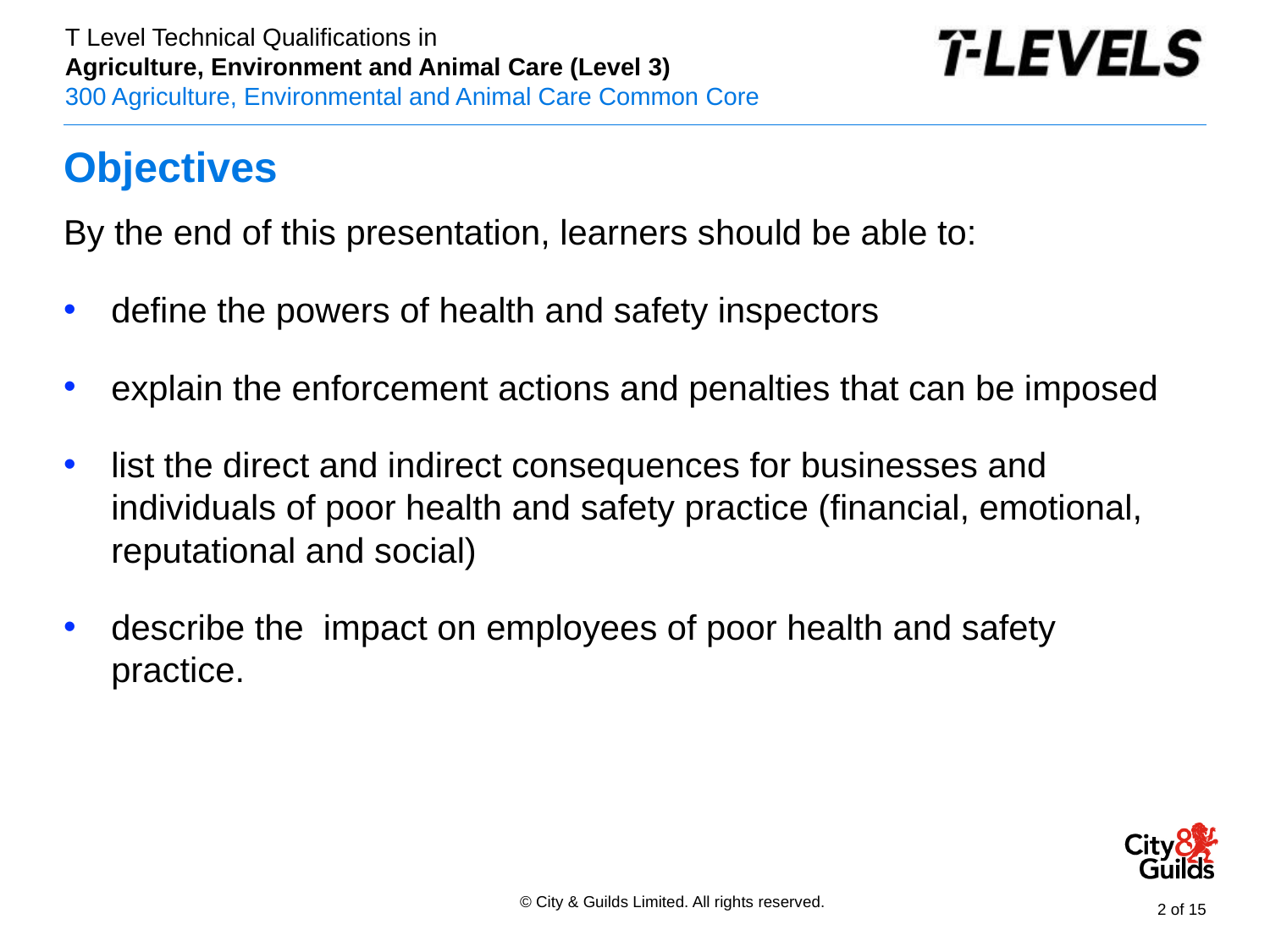

# Objectives
By the end of this presentation, learners should be able to:
define the powers of health and safety inspectors
explain the enforcement actions and penalties that can be imposed
list the direct and indirect consequences for businesses and individuals of poor health and safety practice (financial, emotional, reputational and social)
describe the  impact on employees of poor health and safety practice.